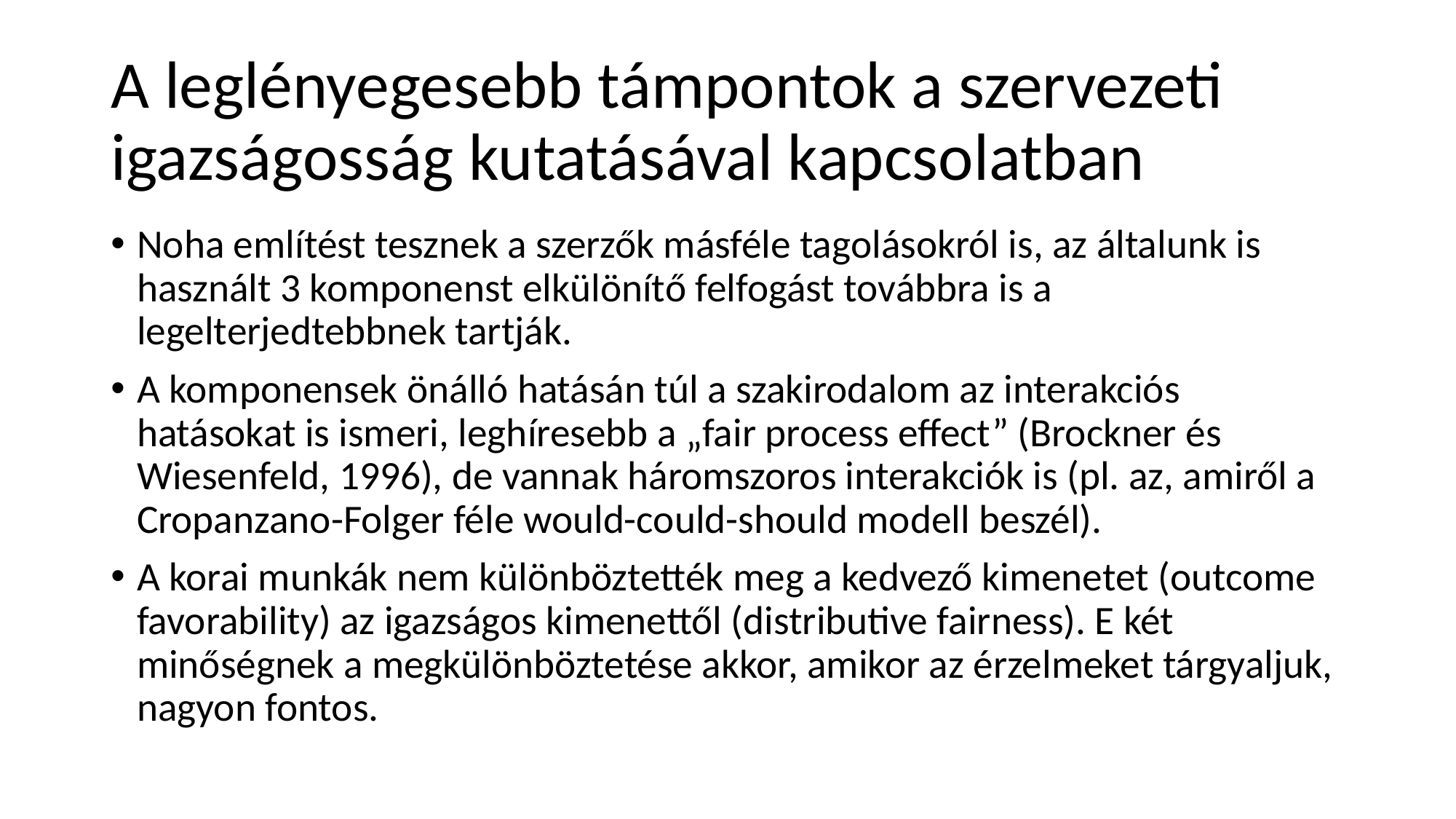

# A leglényegesebb támpontok a szervezeti igazságosság kutatásával kapcsolatban
Noha említést tesznek a szerzők másféle tagolásokról is, az általunk is használt 3 komponenst elkülönítő felfogást továbbra is a legelterjedtebbnek tartják.
A komponensek önálló hatásán túl a szakirodalom az interakciós hatásokat is ismeri, leghíresebb a „fair process effect” (Brockner és Wiesenfeld, 1996), de vannak háromszoros interakciók is (pl. az, amiről a Cropanzano-Folger féle would-could-should modell beszél).
A korai munkák nem különböztették meg a kedvező kimenetet (outcome favorability) az igazságos kimenettől (distributive fairness). E két minőségnek a megkülönböztetése akkor, amikor az érzelmeket tárgyaljuk, nagyon fontos.